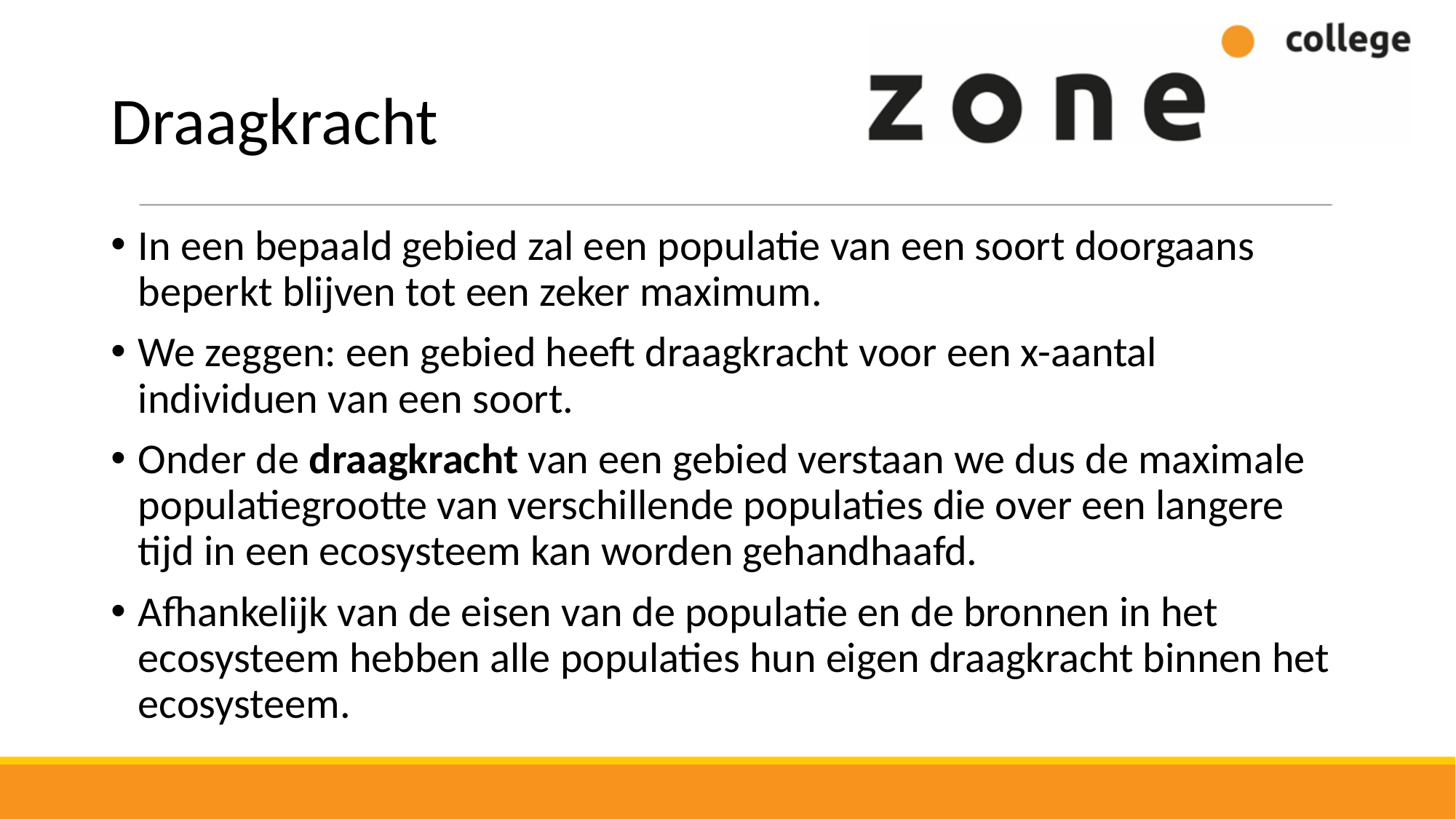

# Draagkracht
In een bepaald gebied zal een populatie van een soort doorgaans beperkt blijven tot een zeker maximum.
We zeggen: een gebied heeft draagkracht voor een x-aantal individuen van een soort.
Onder de draagkracht van een gebied verstaan we dus de maximale populatiegrootte van verschillende populaties die over een langere tijd in een ecosysteem kan worden gehandhaafd.
Afhankelijk van de eisen van de populatie en de bronnen in het ecosysteem hebben alle populaties hun eigen draagkracht binnen het ecosysteem.